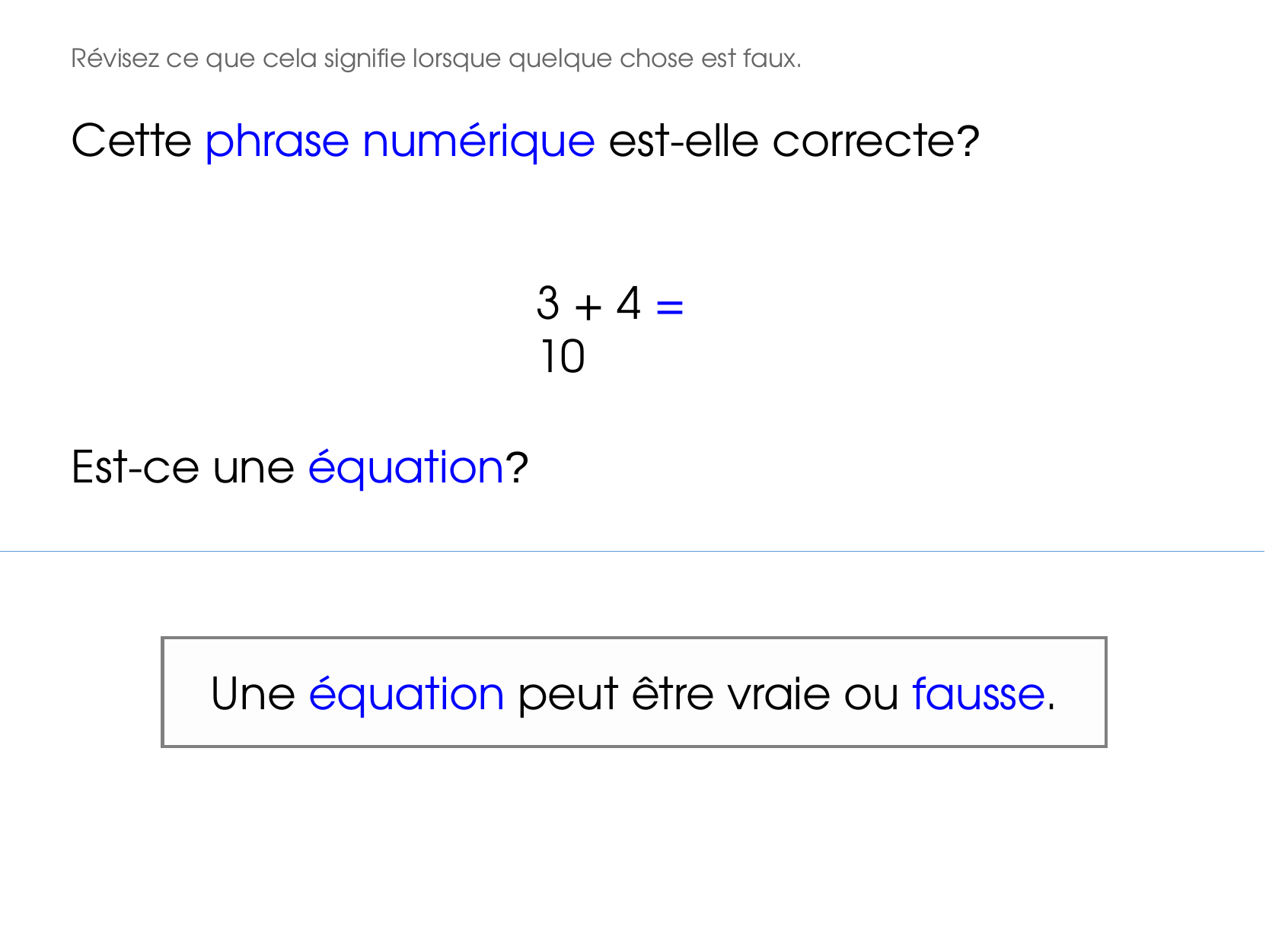

Révisez ce que cela signifie lorsque quelque chose est faux.
Cette phrase numérique est-elle correcte?
3 + 4 = 10
Est-ce une équation?

Une équation peut être vraie ou fausse.